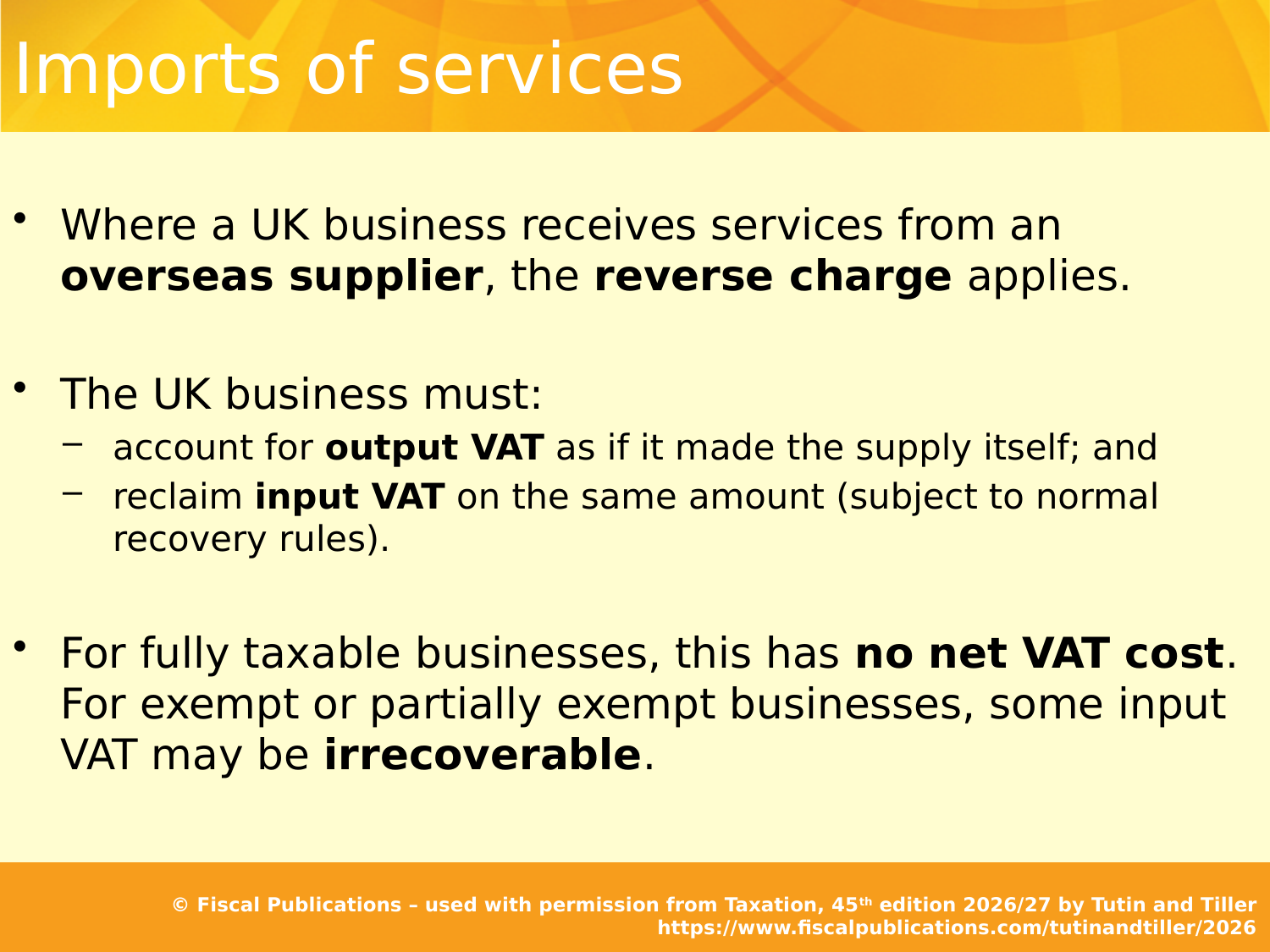

# Imports of services

Where a UK business receives services from an overseas supplier, the reverse charge applies.

The UK business must:
account for output VAT as if it made the supply itself; and
reclaim input VAT on the same amount (subject to normal recovery rules).

For fully taxable businesses, this has no net VAT cost.
For exempt or partially exempt businesses, some input VAT may be irrecoverable.